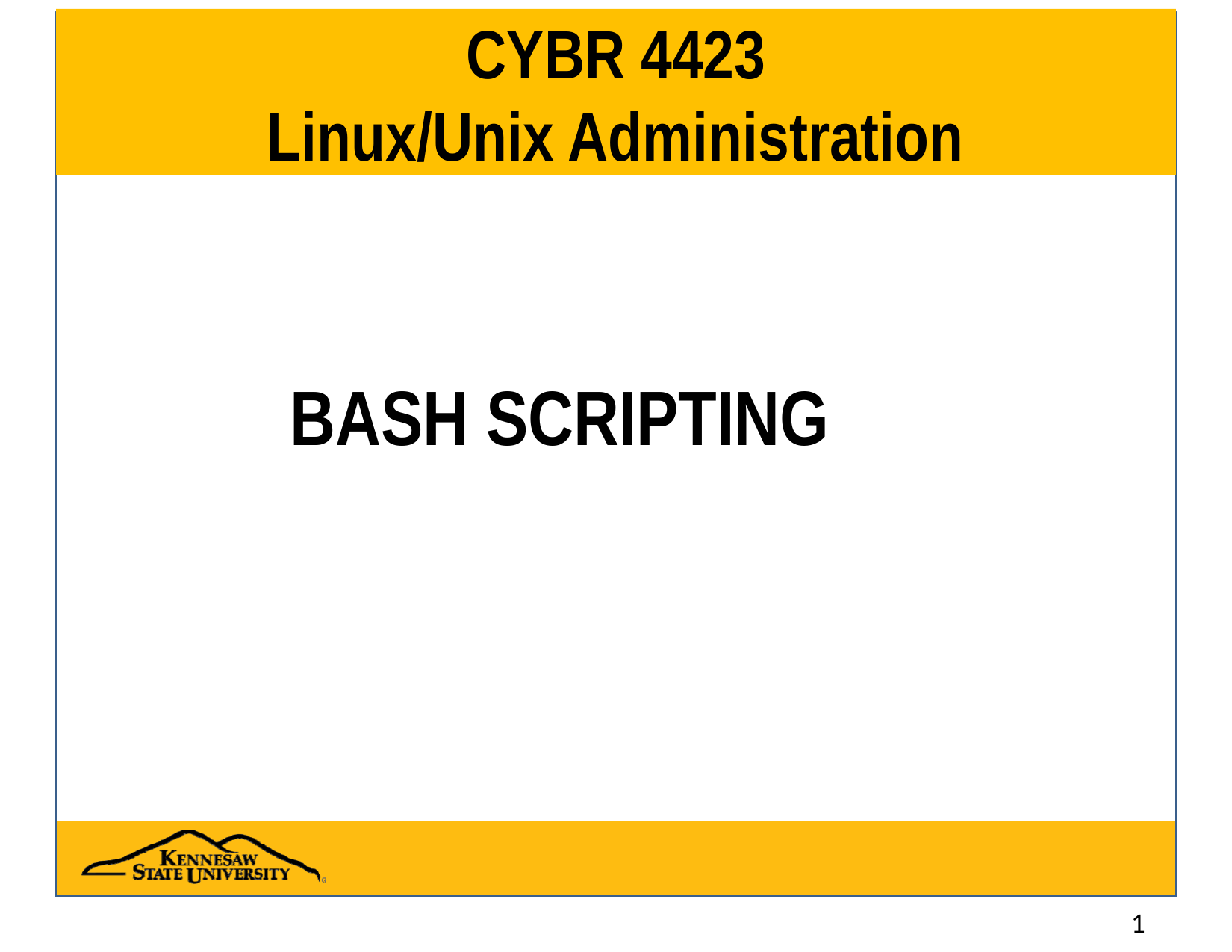

# CYBR 4423 Linux/Unix Administration
BASH SCRIPTING